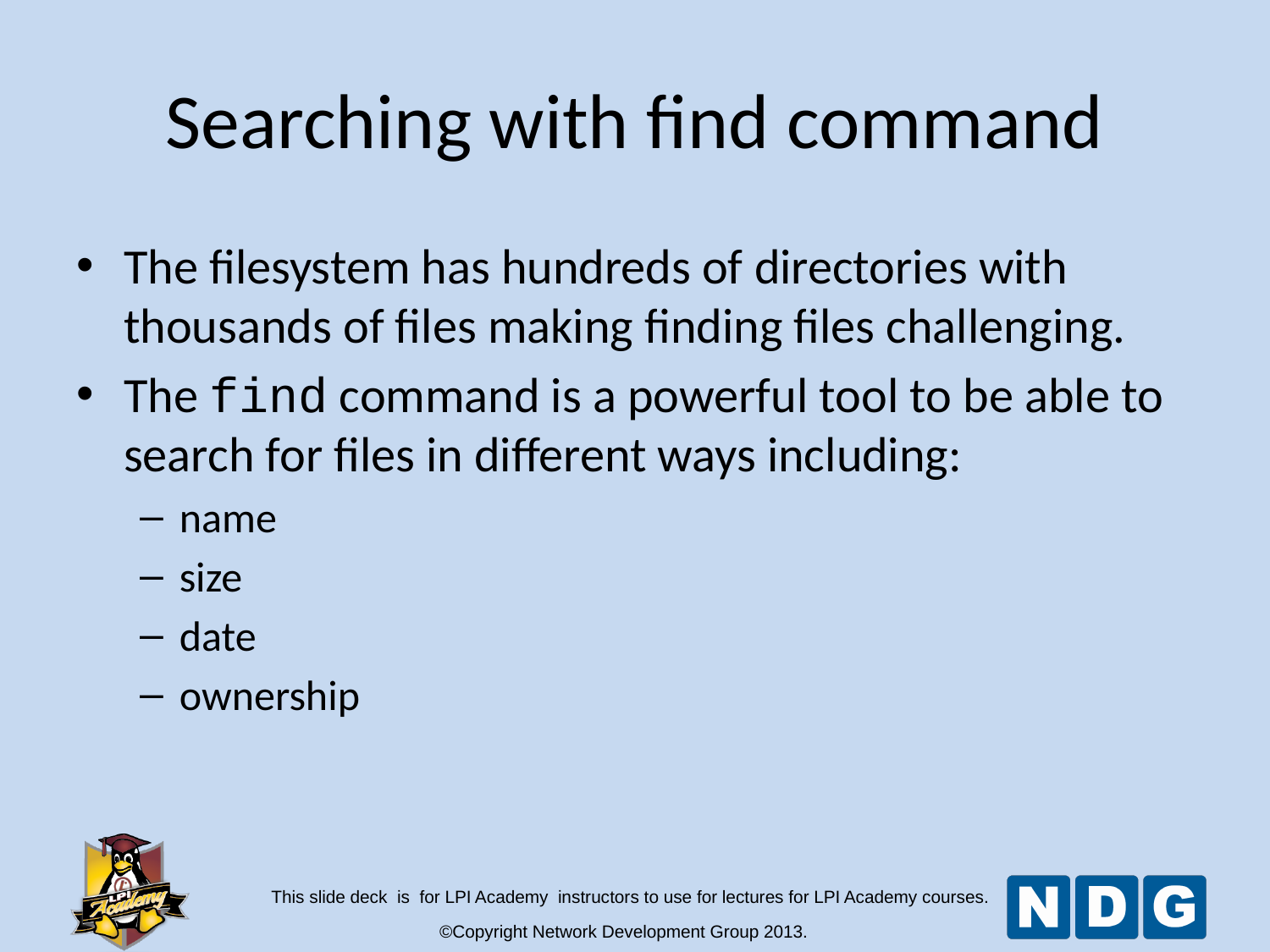

# Searching with find command
The filesystem has hundreds of directories with thousands of files making finding files challenging.
The find command is a powerful tool to be able to search for files in different ways including:
name
size
date
ownership